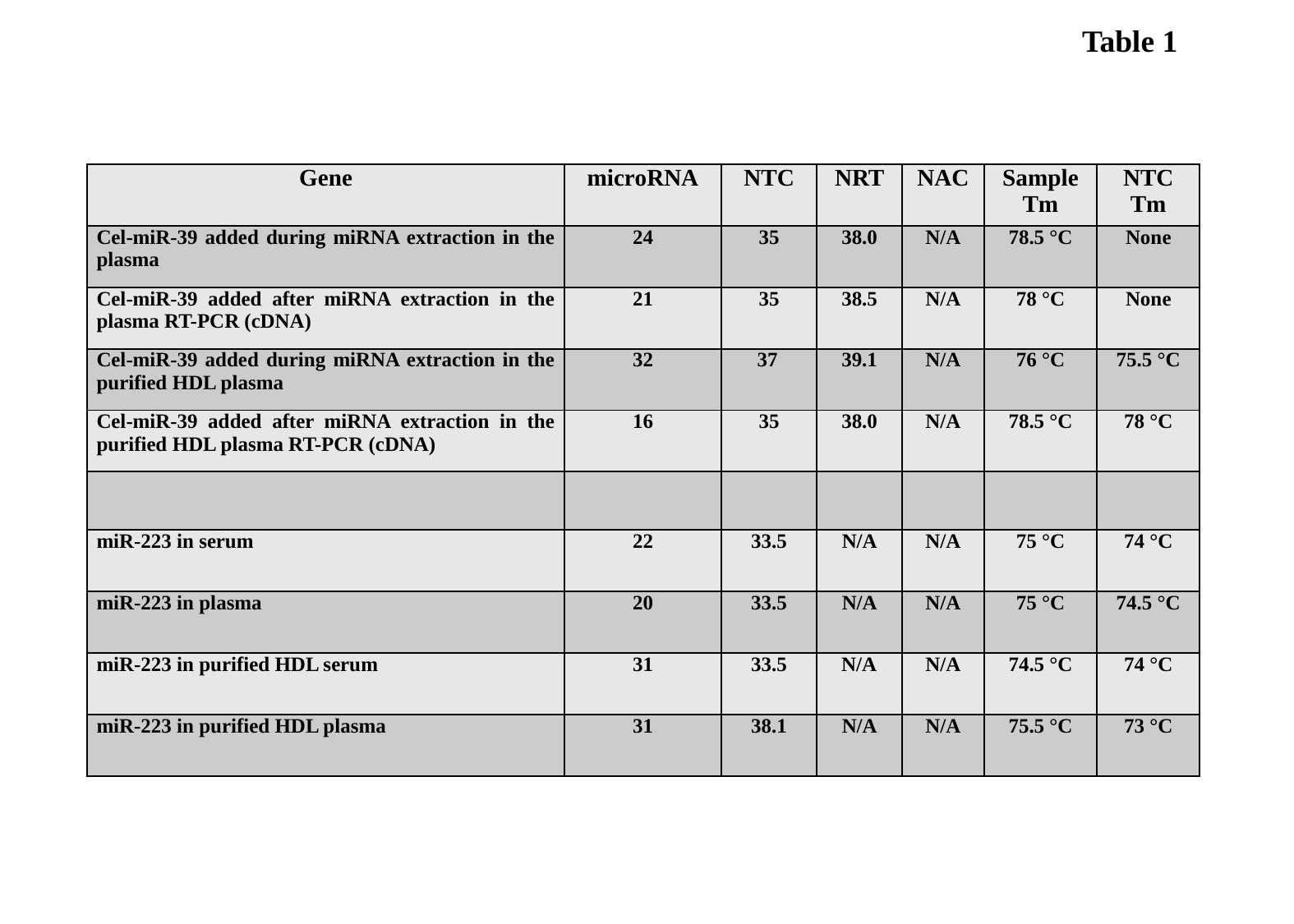

# Table 1
| Gene | microRNA | NTC | NRT | NAC | Sample Tm | NTC Tm |
| --- | --- | --- | --- | --- | --- | --- |
| Cel-miR-39 added during miRNA extraction in the plasma | 24 | 35 | 38.0 | N/A | 78.5 °C | None |
| Cel-miR-39 added after miRNA extraction in the plasma RT-PCR (cDNA) | 21 | 35 | 38.5 | N/A | 78 °C | None |
| Cel-miR-39 added during miRNA extraction in the purified HDL plasma | 32 | 37 | 39.1 | N/A | 76 °C | 75.5 °C |
| Cel-miR-39 added after miRNA extraction in the purified HDL plasma RT-PCR (cDNA) | 16 | 35 | 38.0 | N/A | 78.5 °C | 78 °C |
|  |  |  |  |  |  |  |
| miR-223 in serum | 22 | 33.5 | N/A | N/A | 75 °C | 74 °C |
| miR-223 in plasma | 20 | 33.5 | N/A | N/A | 75 °C | 74.5 °C |
| miR-223 in purified HDL serum | 31 | 33.5 | N/A | N/A | 74.5 °C | 74 °C |
| miR-223 in purified HDL plasma | 31 | 38.1 | N/A | N/A | 75.5 °C | 73 °C |